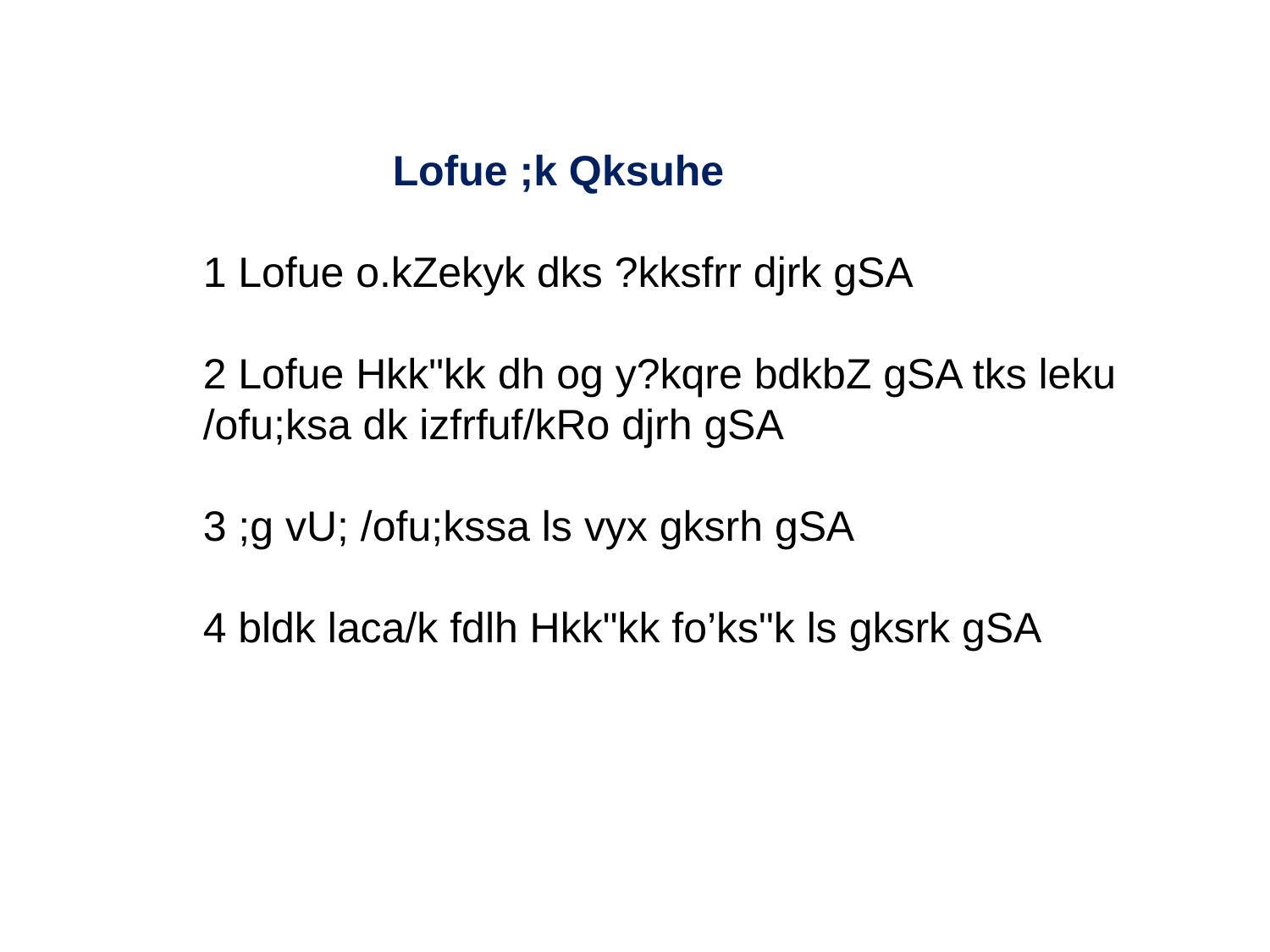

Lofue ;k Qksuhe

1 Lofue o.kZekyk dks ?kksfrr djrk gSA

2 Lofue Hkk"kk dh og y?kqre bdkbZ gSA tks leku /ofu;ksa dk izfrfuf/kRo djrh gSA

3 ;g vU; /ofu;kssa ls vyx gksrh gSA

4 bldk laca/k fdlh Hkk"kk fo’ks"k ls gksrk gSA